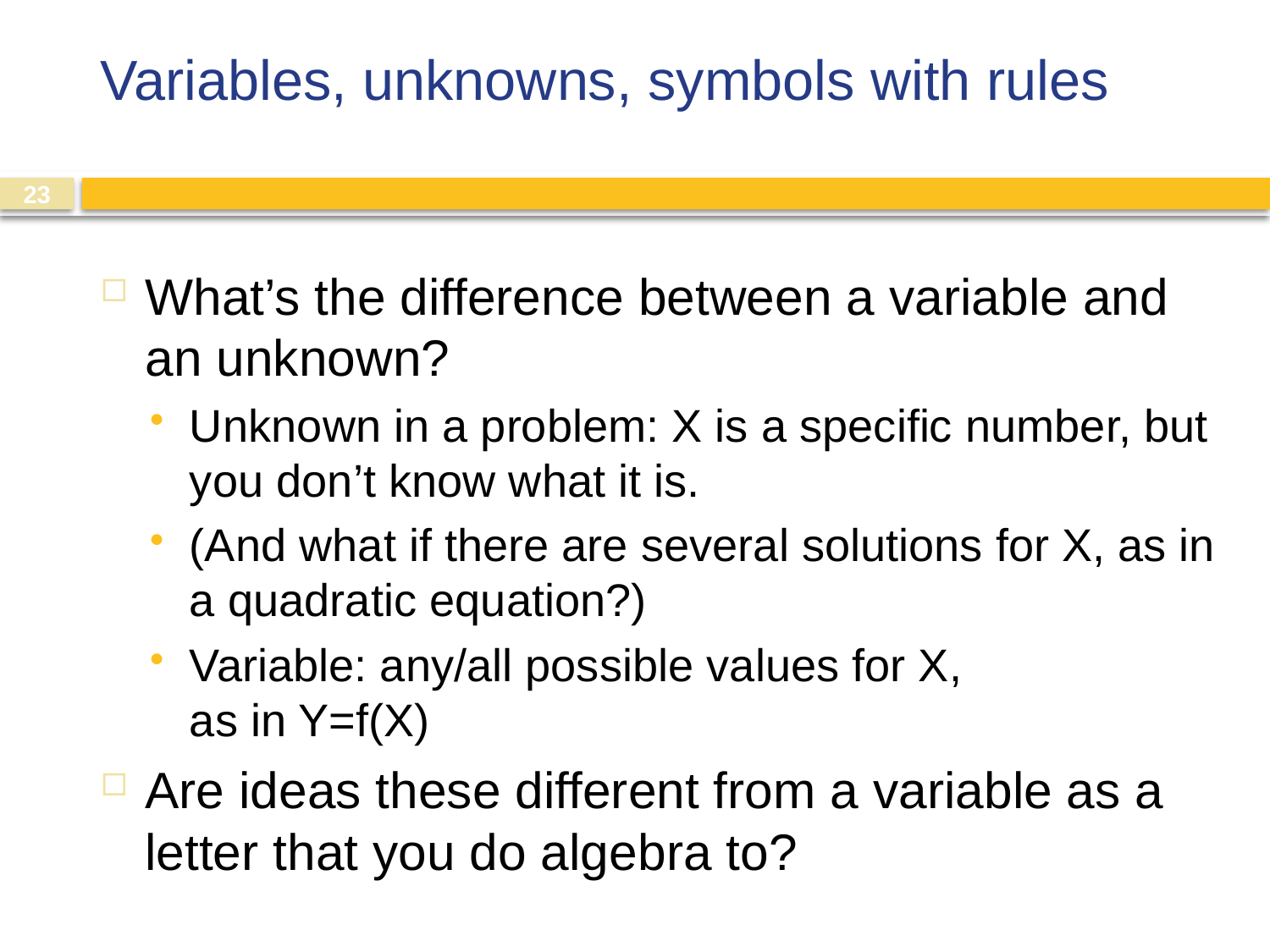

# Variables, unknowns, symbols with rules
What’s the difference between a variable and an unknown?
Unknown in a problem: X is a specific number, but you don’t know what it is.
(And what if there are several solutions for X, as in a quadratic equation?)
Variable: any/all possible values for X,
as in Y=f(X)
Are ideas these different from a variable as a letter that you do algebra to?
23